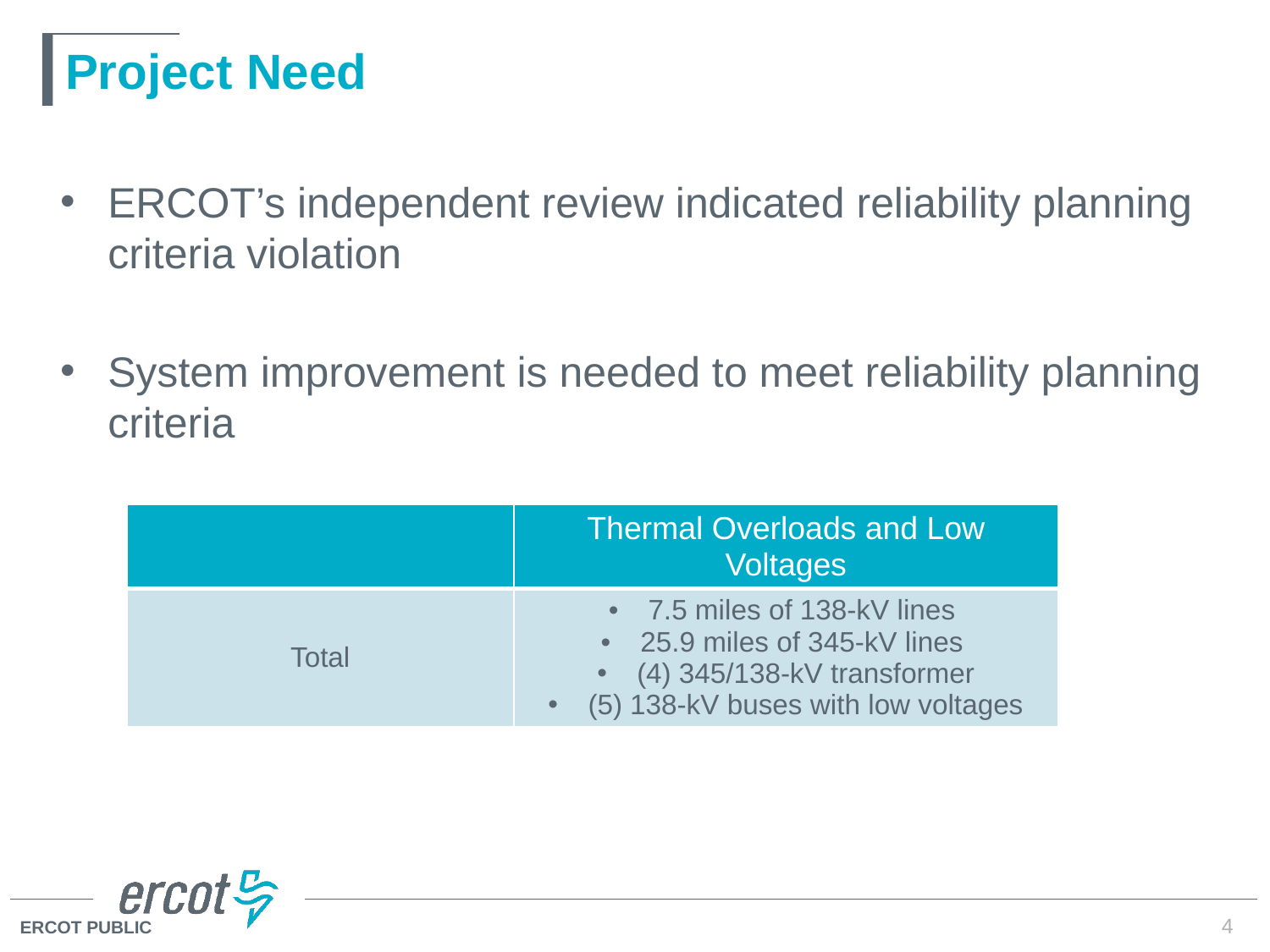

# Project Need
ERCOT’s independent review indicated reliability planning criteria violation

System improvement is needed to meet reliability planning criteria

|  | Thermal Overloads and Low Voltages |
| --- | --- |
| Total | 7.5 miles of 138-kV lines 25.9 miles of 345-kV lines (4) 345/138-kV transformer (5) 138-kV buses with low voltages |
4